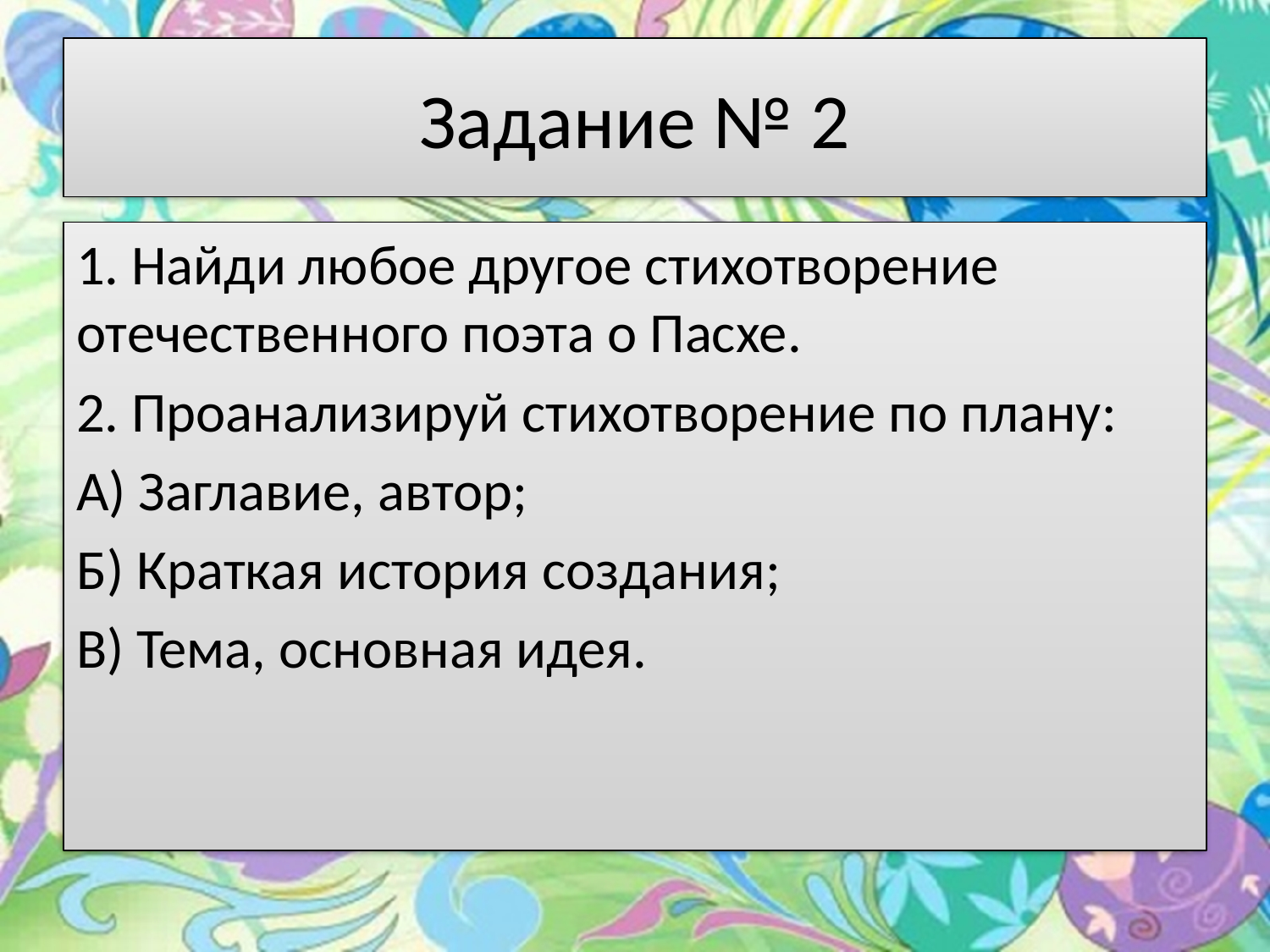

# Задание № 2
1. Найди любое другое стихотворение отечественного поэта о Пасхе.
2. Проанализируй стихотворение по плану:
А) Заглавие, автор;
Б) Краткая история создания;
В) Тема, основная идея.